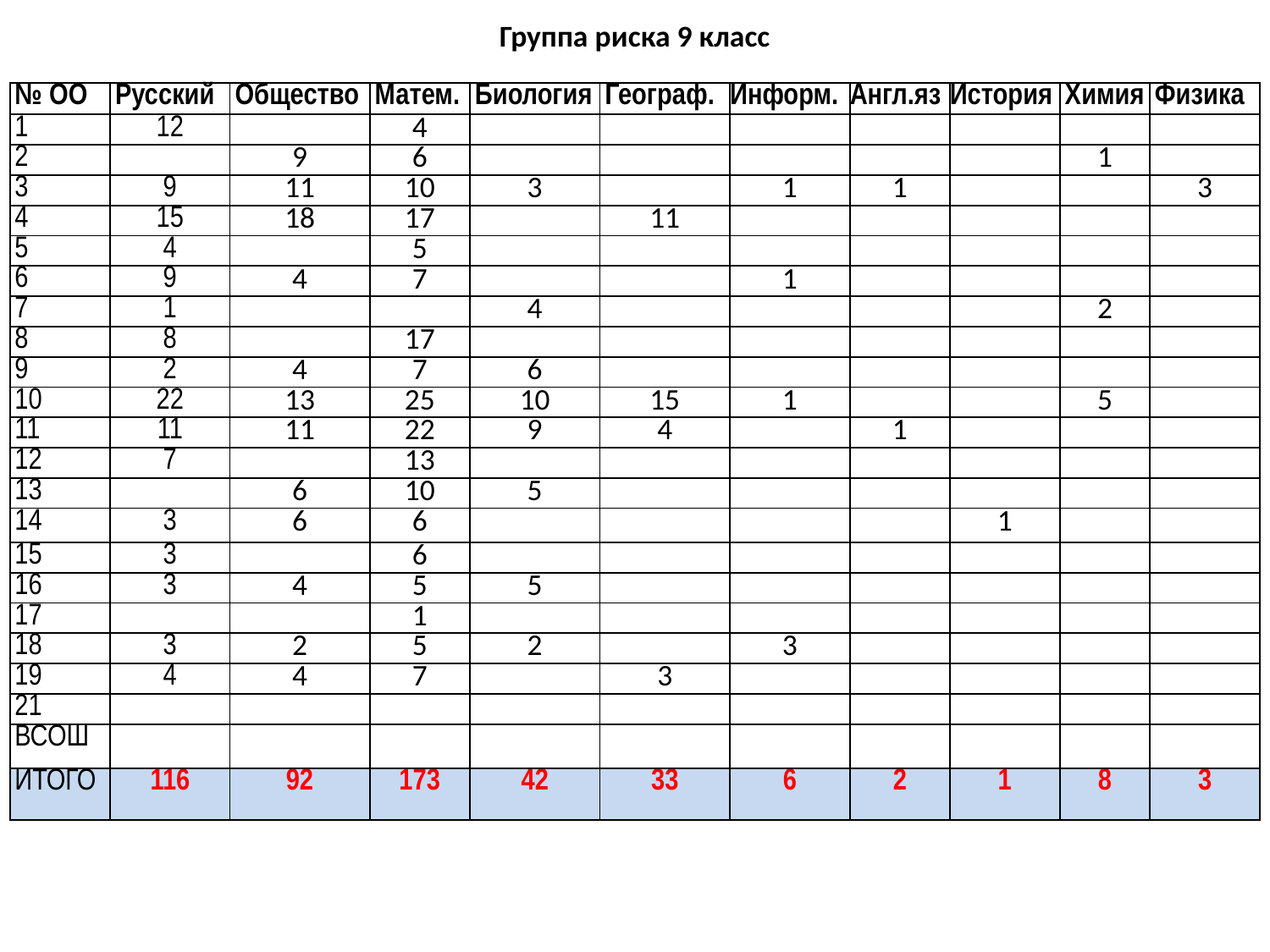

# Группа риска 9 класс
| № ОО | Русский | Общество | Матем. | Биология | Географ. | Информ. | Англ.яз | История | Химия | Физика |
| --- | --- | --- | --- | --- | --- | --- | --- | --- | --- | --- |
| 1 | 12 |  | 4 |  |  |  |  |  |  |  |
| 2 |  | 9 | 6 |  |  |  |  |  | 1 |  |
| 3 | 9 | 11 | 10 | 3 |  | 1 | 1 |  |  | 3 |
| 4 | 15 | 18 | 17 |  | 11 |  |  |  |  |  |
| 5 | 4 |  | 5 |  |  |  |  |  |  |  |
| 6 | 9 | 4 | 7 |  |  | 1 |  |  |  |  |
| 7 | 1 |  |  | 4 |  |  |  |  | 2 |  |
| 8 | 8 |  | 17 |  |  |  |  |  |  |  |
| 9 | 2 | 4 | 7 | 6 |  |  |  |  |  |  |
| 10 | 22 | 13 | 25 | 10 | 15 | 1 |  |  | 5 |  |
| 11 | 11 | 11 | 22 | 9 | 4 |  | 1 |  |  |  |
| 12 | 7 |  | 13 |  |  |  |  |  |  |  |
| 13 |  | 6 | 10 | 5 |  |  |  |  |  |  |
| 14 | 3 | 6 | 6 |  |  |  |  | 1 |  |  |
| 15 | 3 |  | 6 |  |  |  |  |  |  |  |
| 16 | 3 | 4 | 5 | 5 |  |  |  |  |  |  |
| 17 |  |  | 1 |  |  |  |  |  |  |  |
| 18 | 3 | 2 | 5 | 2 |  | 3 |  |  |  |  |
| 19 | 4 | 4 | 7 |  | 3 |  |  |  |  |  |
| 21 |  |  |  |  |  |  |  |  |  |  |
| ВСОШ |  |  |  |  |  |  |  |  |  |  |
| ИТОГО | 116 | 92 | 173 | 42 | 33 | 6 | 2 | 1 | 8 | 3 |